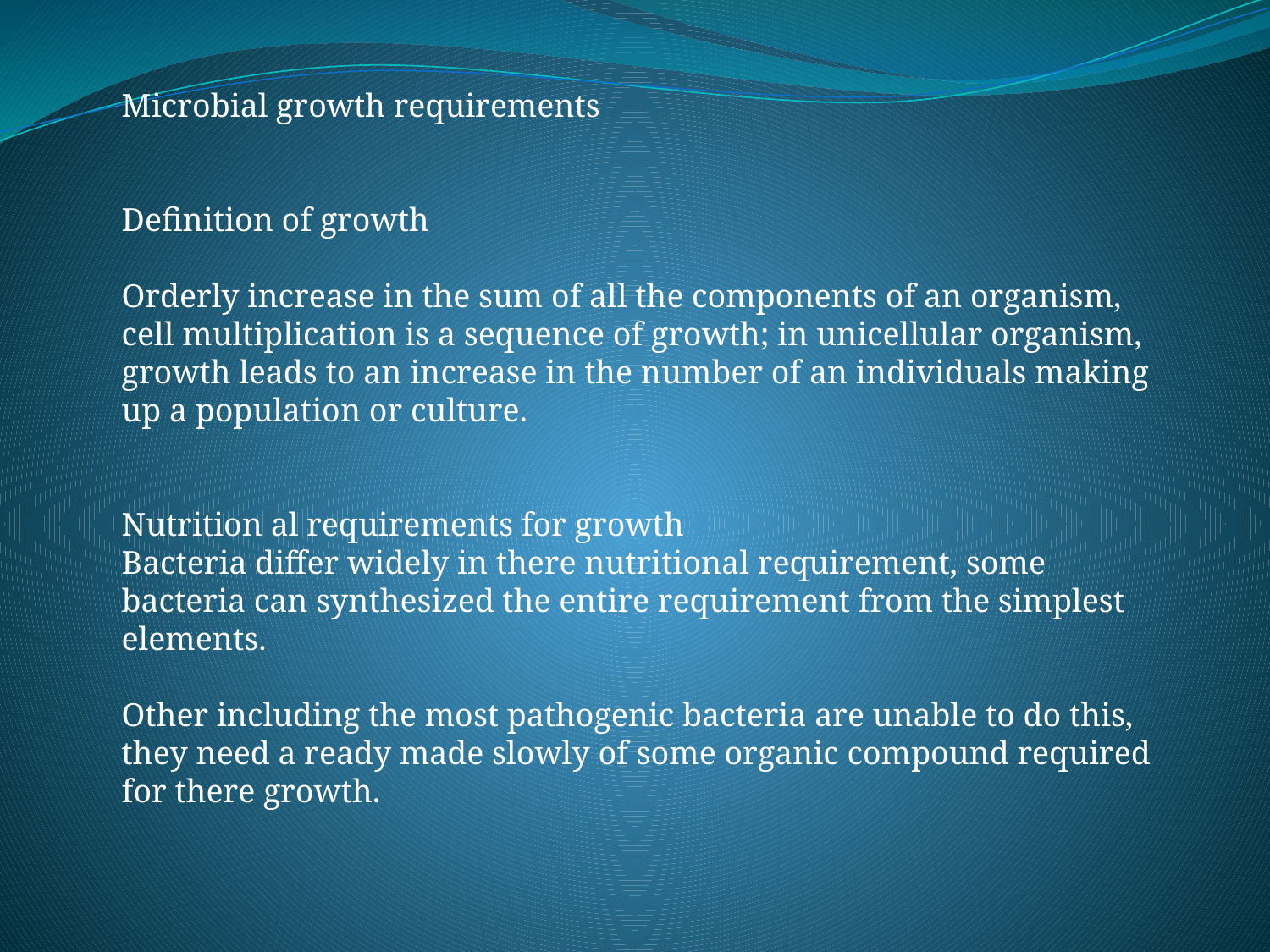

Microbial growth requirements

Definition of growth

Orderly increase in the sum of all the components of an organism, cell multiplication is a sequence of growth; in unicellular organism, growth leads to an increase in the number of an individuals making up a population or culture.

Nutrition al requirements for growth
Bacteria differ widely in there nutritional requirement, some bacteria can synthesized the entire requirement from the simplest elements.

Other including the most pathogenic bacteria are unable to do this, they need a ready made slowly of some organic compound required for there growth.